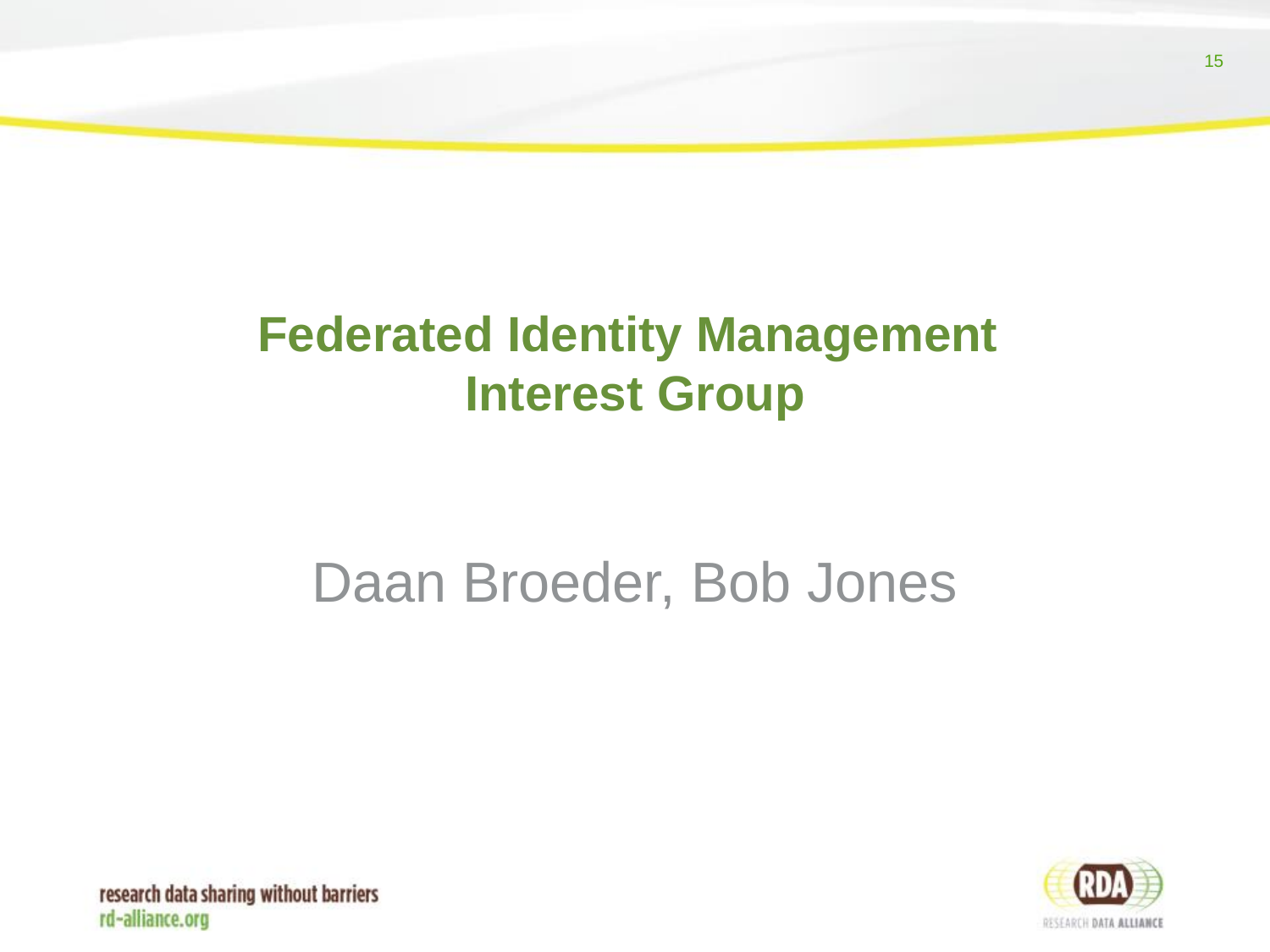

# Federated Identity Management Interest Group
Daan Broeder, Bob Jones